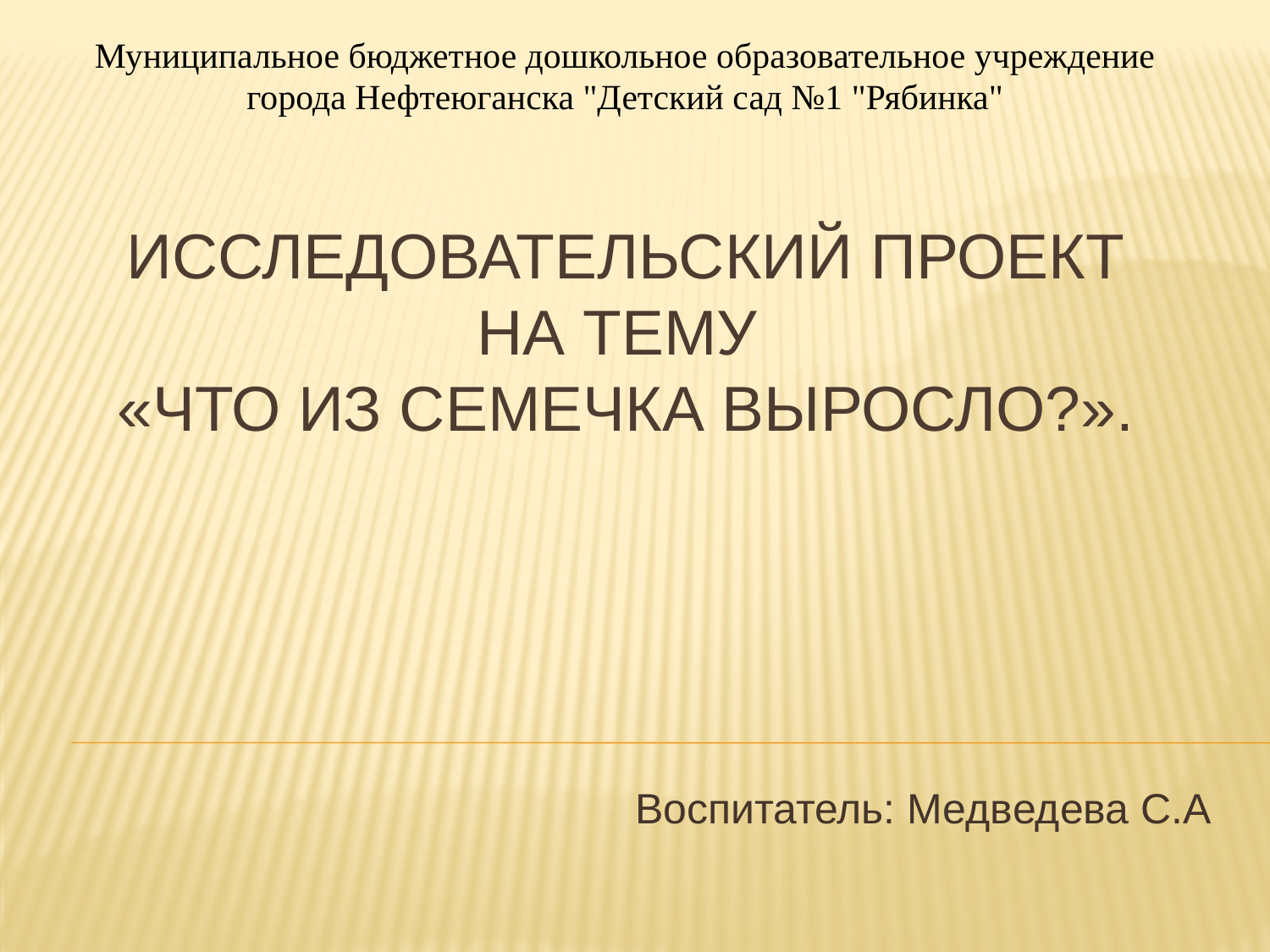

Муниципальное бюджетное дошкольное образовательное учреждение
 города Нефтеюганска "Детский сад №1 "Рябинка"
# исследовательский проект на тему «Что из семечка выросло?».
Воспитатель: Медведева С.А